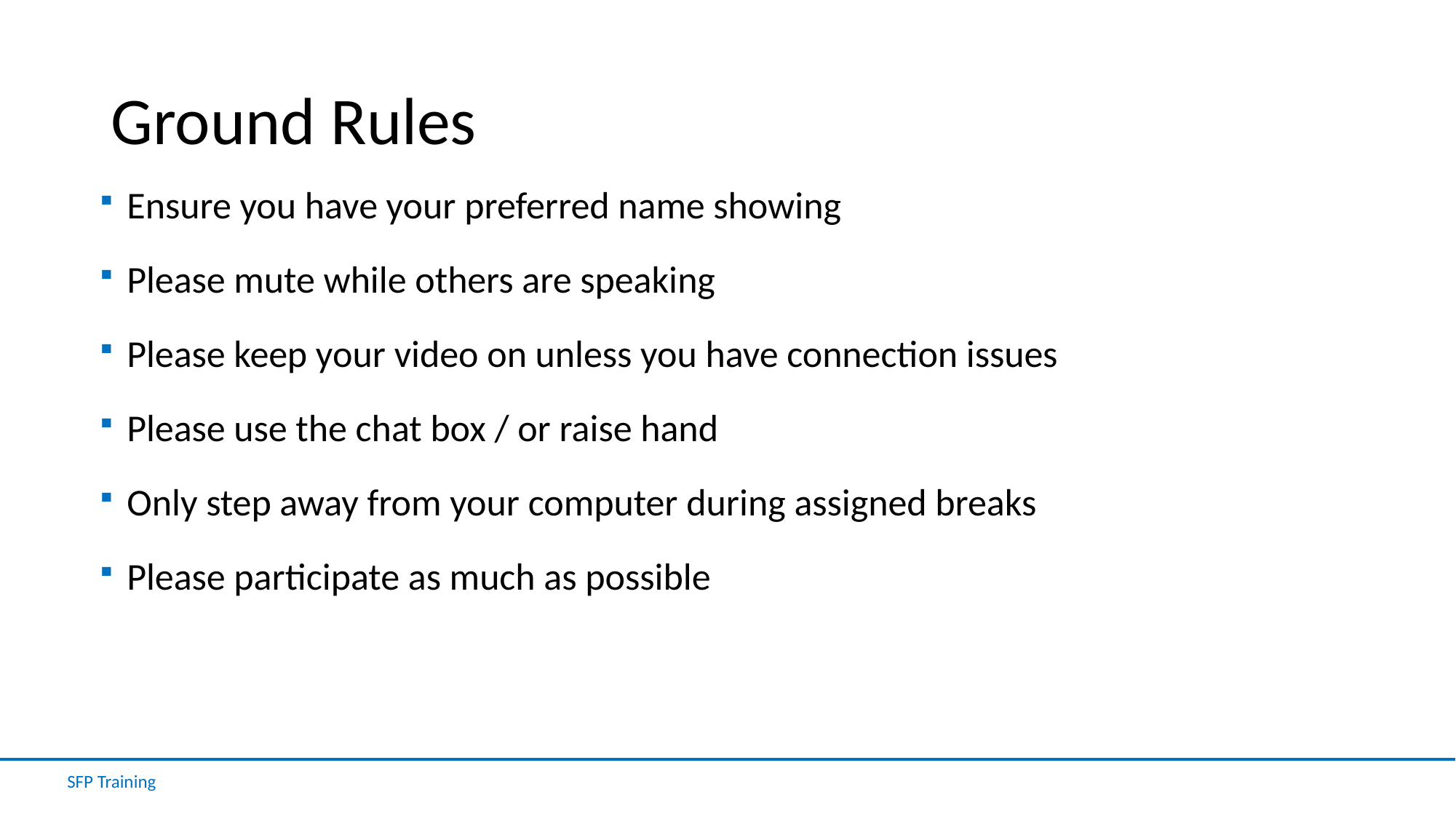

# Ground Rules
Ensure you have your preferred name showing
Please mute while others are speaking
Please keep your video on unless you have connection issues
Please use the chat box / or raise hand
Only step away from your computer during assigned breaks
Please participate as much as possible

SFP Training